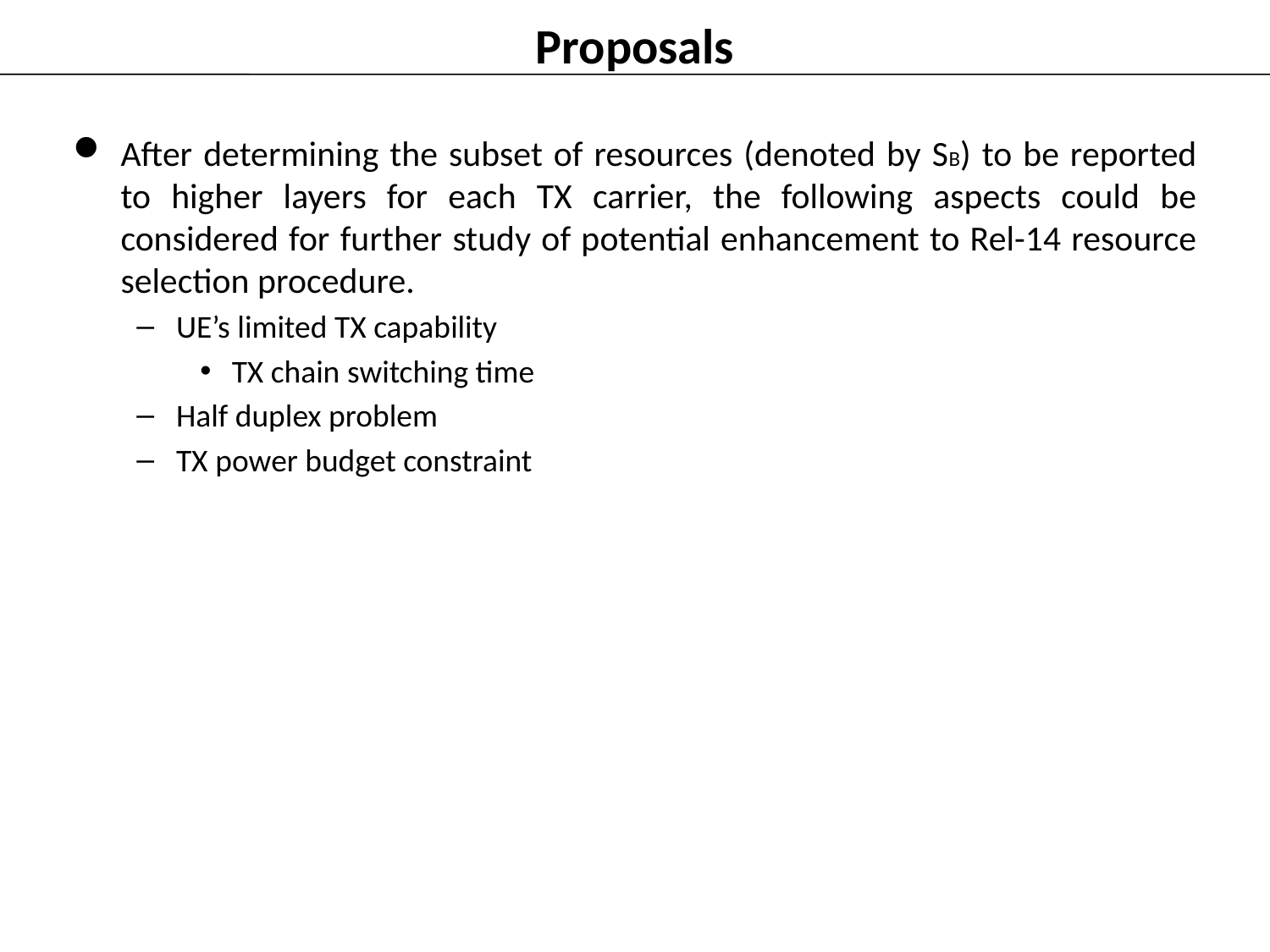

# Proposals
After determining the subset of resources (denoted by SB) to be reported to higher layers for each TX carrier, the following aspects could be considered for further study of potential enhancement to Rel-14 resource selection procedure.
UE’s limited TX capability
TX chain switching time
Half duplex problem
TX power budget constraint